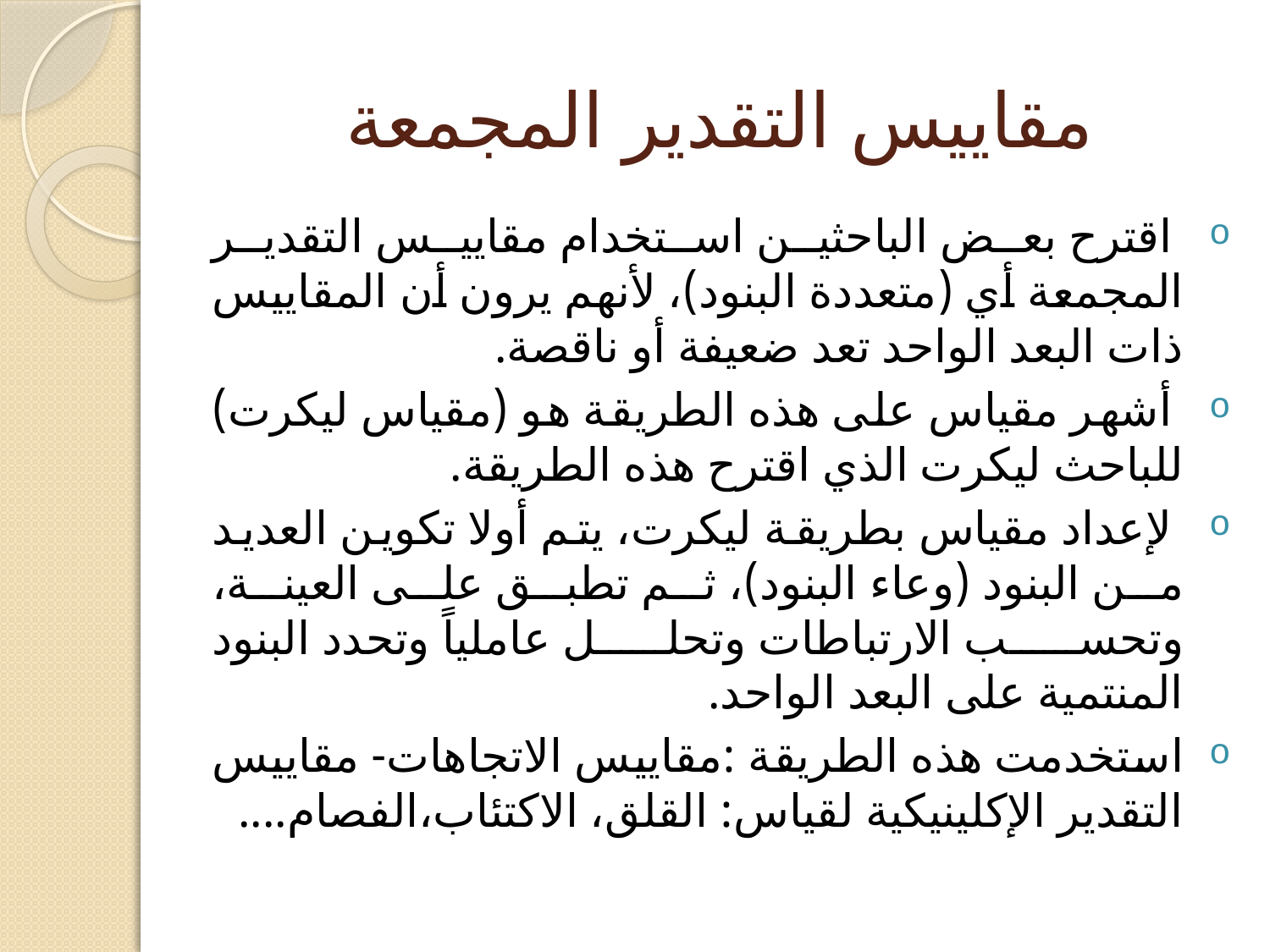

# مقاييس التقدير المجمعة
 اقترح بعض الباحثين استخدام مقاييس التقدير المجمعة أي (متعددة البنود)، لأنهم يرون أن المقاييس ذات البعد الواحد تعد ضعيفة أو ناقصة.
 أشهر مقياس على هذه الطريقة هو (مقياس ليكرت) للباحث ليكرت الذي اقترح هذه الطريقة.
 لإعداد مقياس بطريقة ليكرت، يتم أولا تكوين العديد من البنود (وعاء البنود)، ثم تطبق على العينة، وتحسب الارتباطات وتحلل عاملياً وتحدد البنود المنتمية على البعد الواحد.
استخدمت هذه الطريقة :مقاييس الاتجاهات- مقاييس التقدير الإكلينيكية لقياس: القلق، الاكتئاب،الفصام....